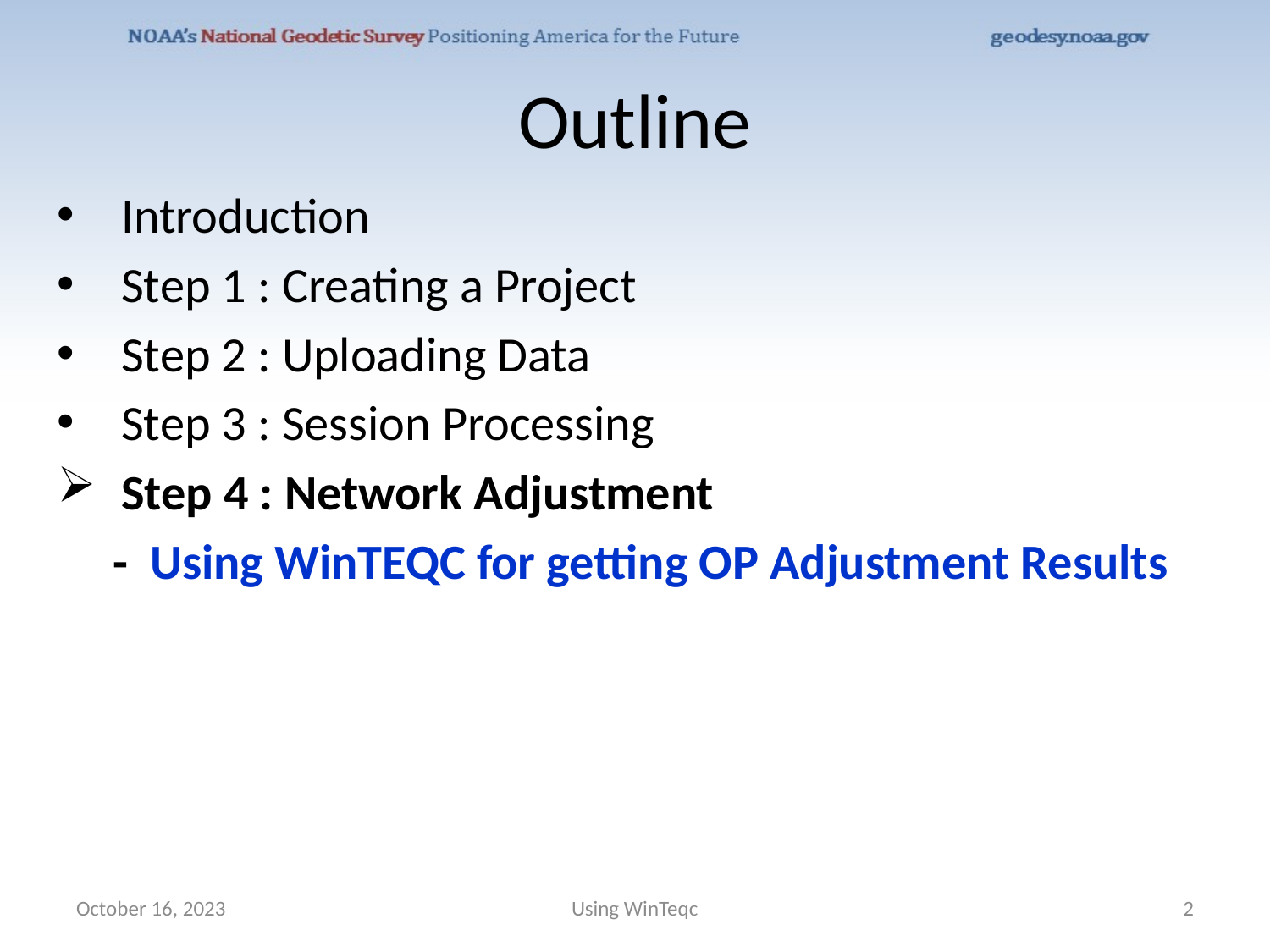

# Outline
Introduction
Step 1 : Creating a Project
Step 2 : Uploading Data
Step 3 : Session Processing
Step 4 : Network Adjustment
-  Using WinTEQC for getting OP Adjustment Results
October 16, 2023
Using WinTeqc
2